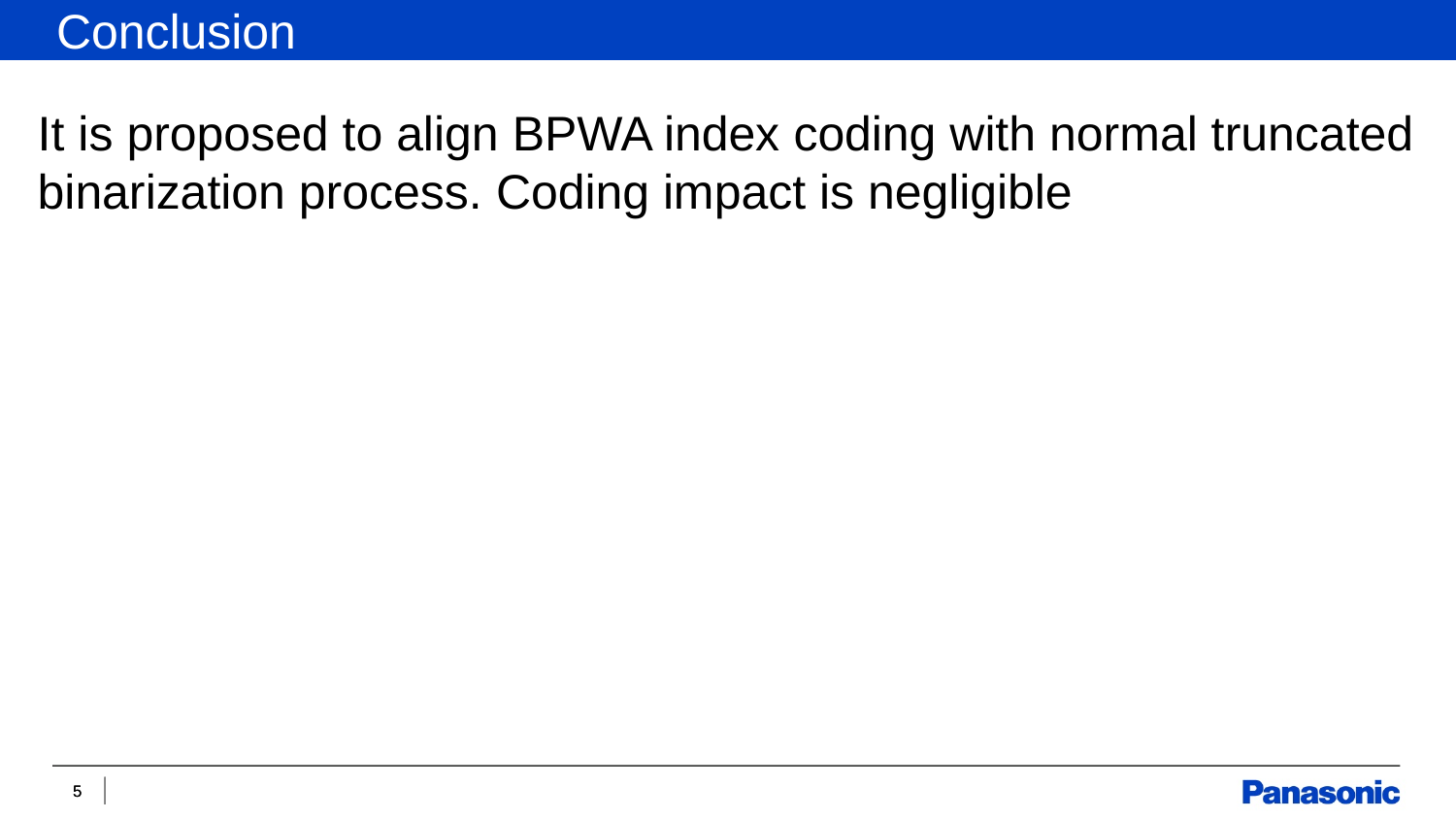

Conclusion
It is proposed to align BPWA index coding with normal truncated binarization process. Coding impact is negligible
5